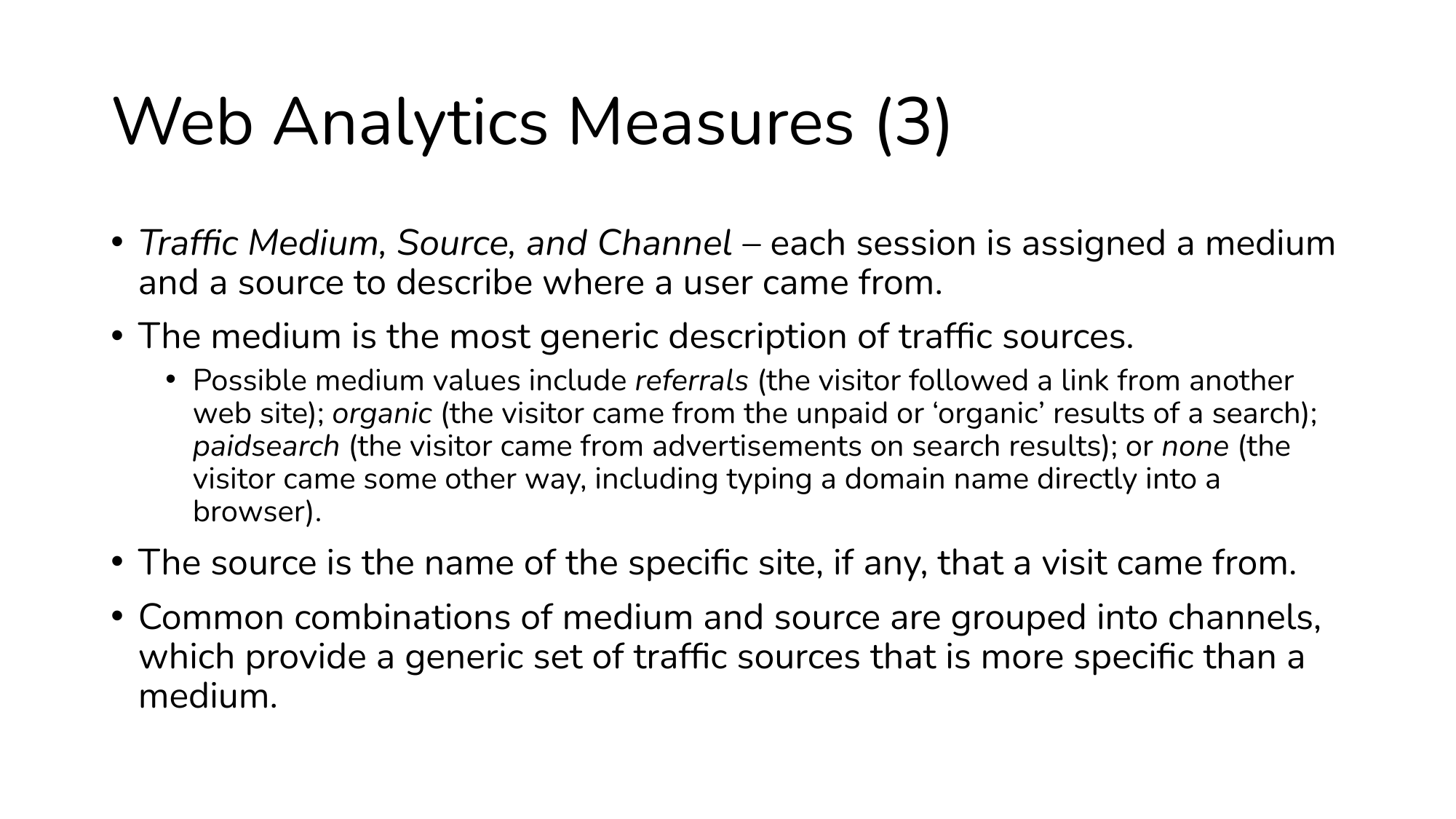

# Web Analytics Measures (3)
Traffic Medium, Source, and Channel – each session is assigned a medium and a source to describe where a user came from.
The medium is the most generic description of traffic sources.
Possible medium values include referrals (the visitor followed a link from another web site); organic (the visitor came from the unpaid or ‘organic’ results of a search); paidsearch (the visitor came from advertisements on search results); or none (the visitor came some other way, including typing a domain name directly into a browser).
The source is the name of the specific site, if any, that a visit came from.
Common combinations of medium and source are grouped into channels, which provide a generic set of traffic sources that is more specific than a medium.